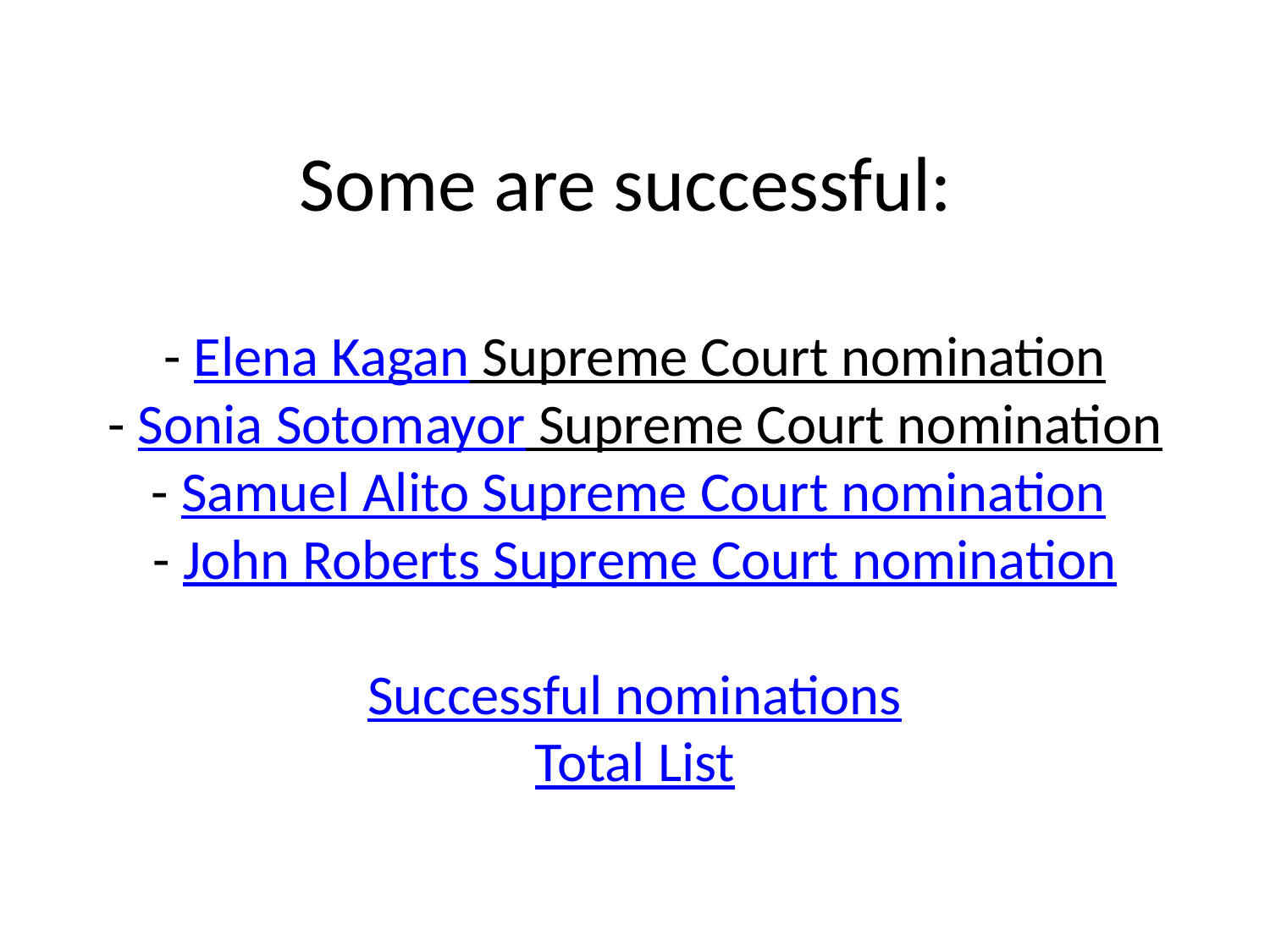

# Some are successful: - Elena Kagan Supreme Court nomination - Sonia Sotomayor Supreme Court nomination - Samuel Alito Supreme Court nomination - John Roberts Supreme Court nomination Successful nominations Total List